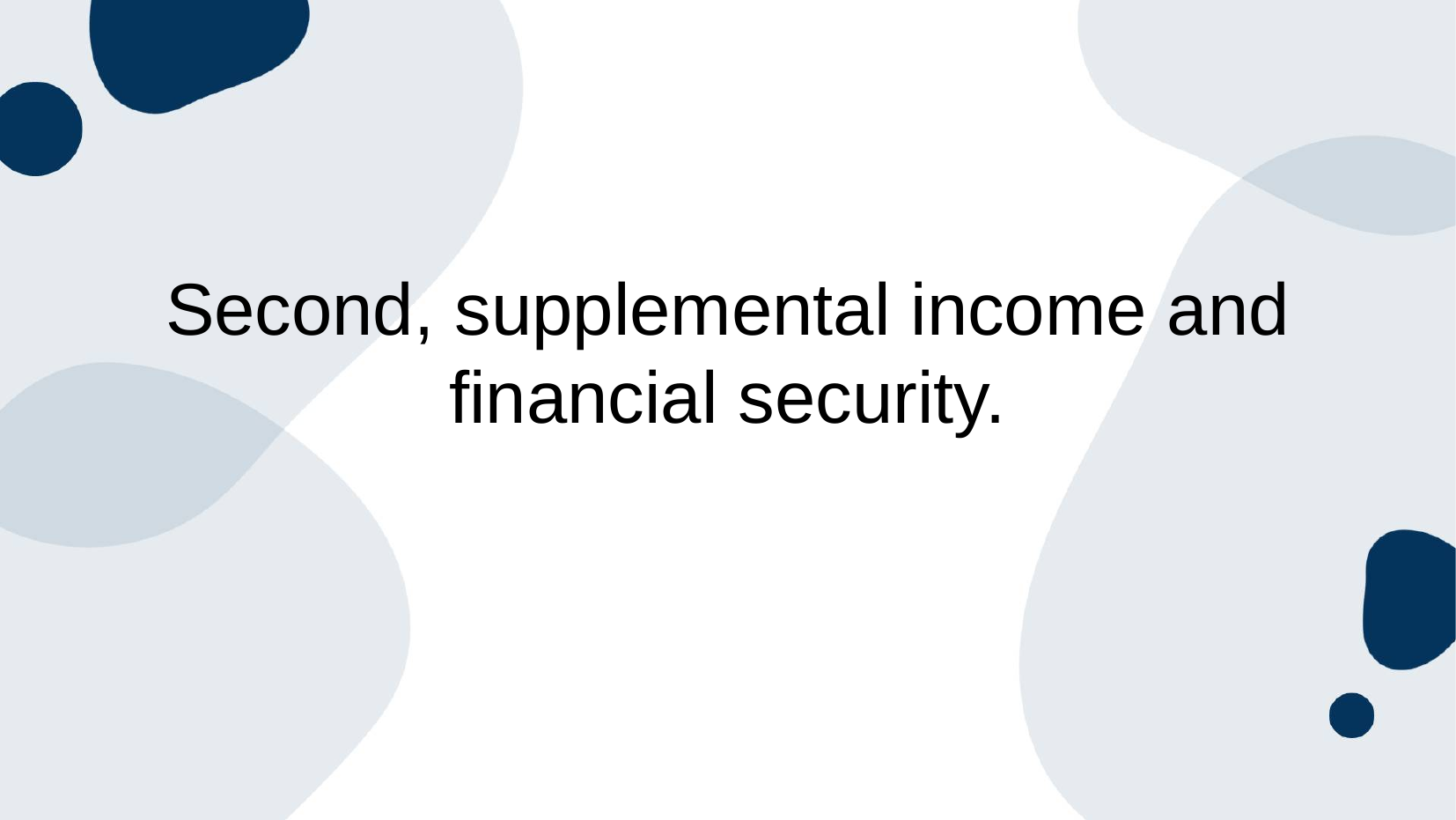

# Second, supplemental income and financial security.